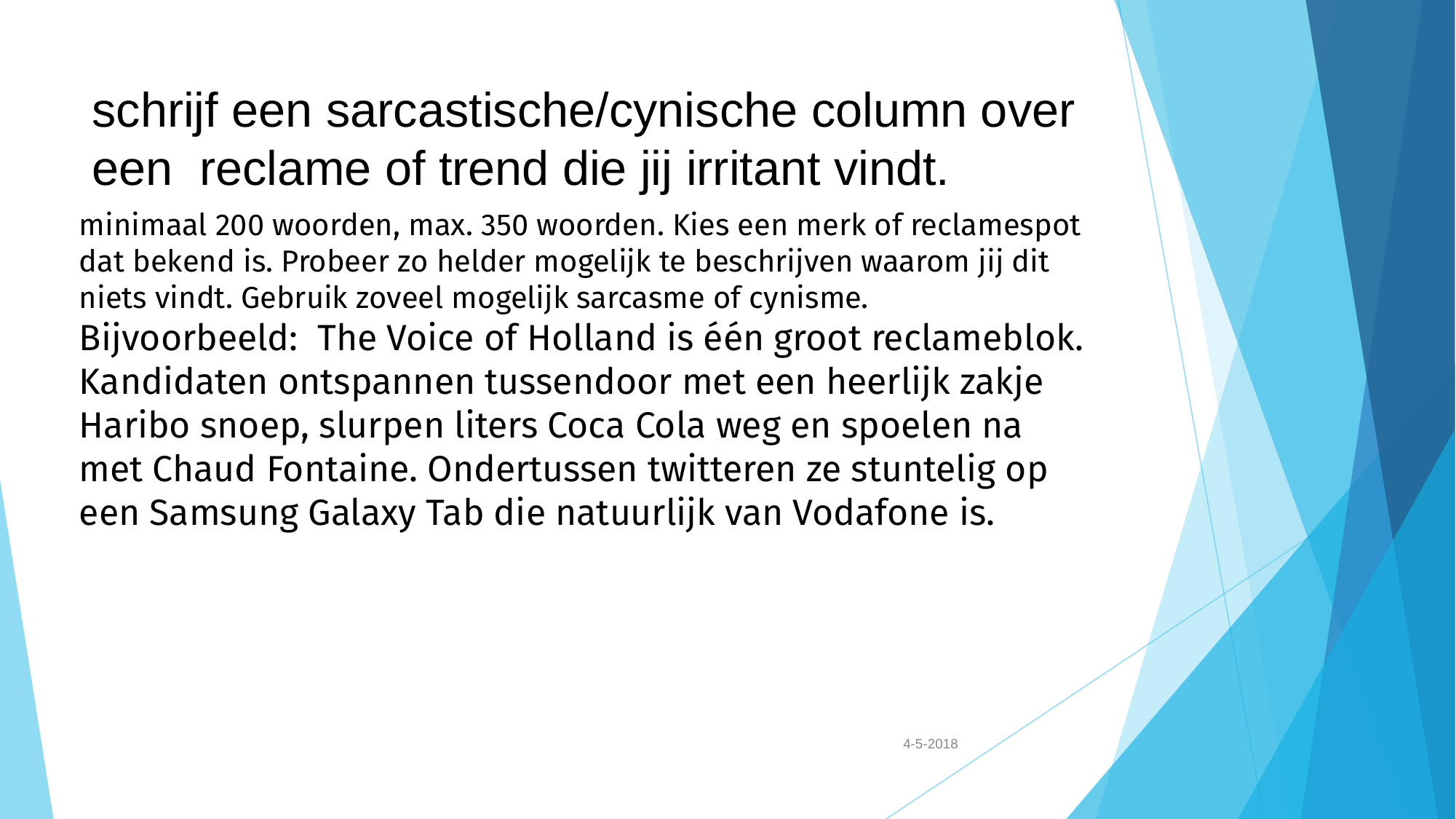

schrijf een sarcastische/cynische column over een  reclame of trend die jij irritant vindt.
minimaal 200 woorden, max. 350 woorden. Kies een merk of reclamespot dat bekend is. Probeer zo helder mogelijk te beschrijven waarom jij dit niets vindt. Gebruik zoveel mogelijk sarcasme of cynisme.
Bijvoorbeeld:  The Voice of Holland is één groot reclameblok.
Kandidaten ontspannen tussendoor met een heerlijk zakje Haribo snoep, slurpen liters Coca Cola weg en spoelen na met Chaud Fontaine. Ondertussen twitteren ze stuntelig op een Samsung Galaxy Tab die natuurlijk van Vodafone is.
4-5-2018